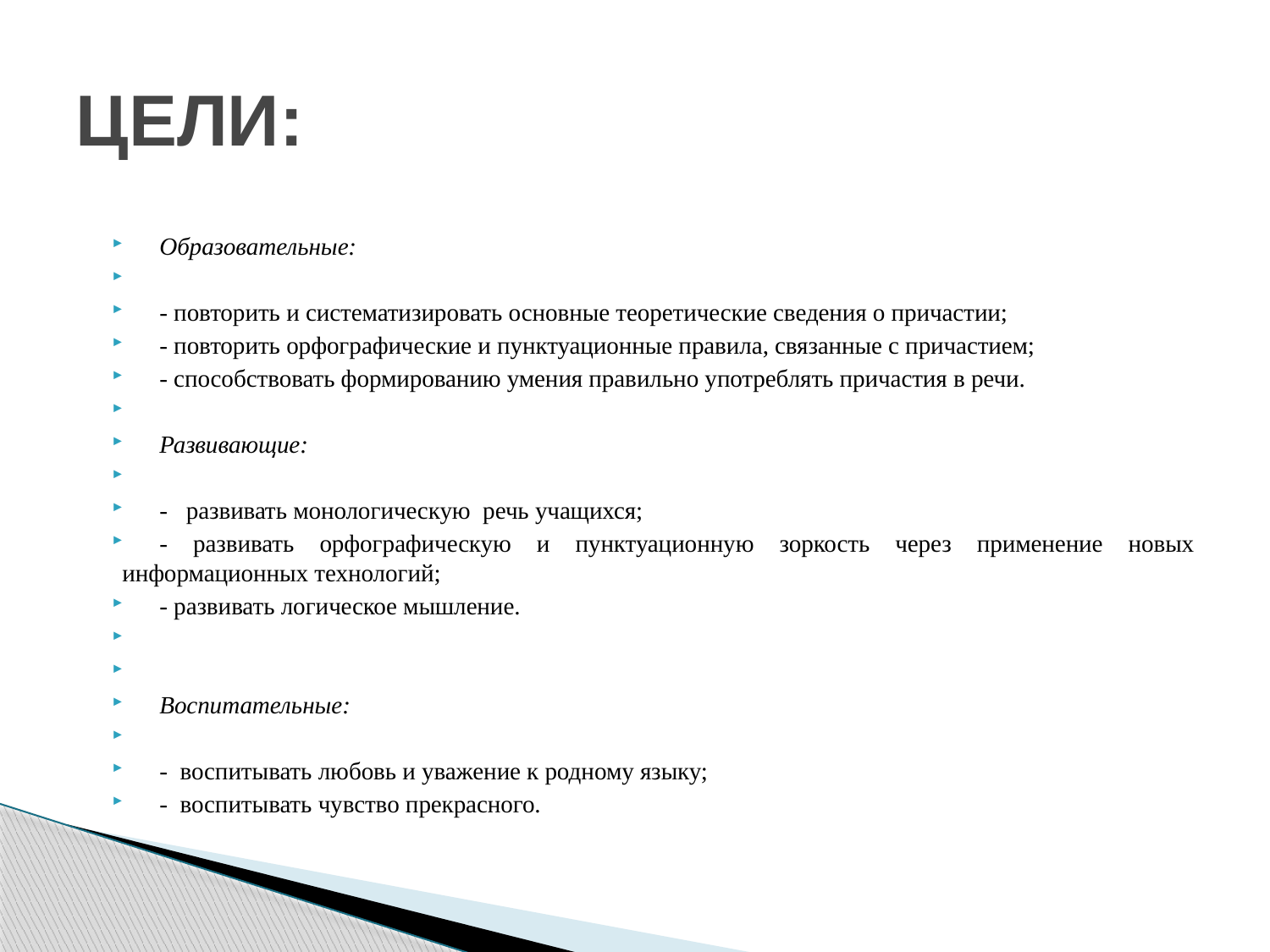

# ЦЕЛИ:

Образовательные:

- повторить и систематизировать основные теоретические сведения о причастии;
- повторить орфографические и пунктуационные правила, связанные с причастием;
- способствовать формированию умения правильно употреблять причастия в речи.

Развивающие:

-   развивать монологическую  речь учащихся;
- развивать орфографическую и пунктуационную зоркость через применение новых информационных технологий;
- развивать логическое мышление.

Воспитательные:

-  воспитывать любовь и уважение к родному языку;
-  воспитывать чувство прекрасного.